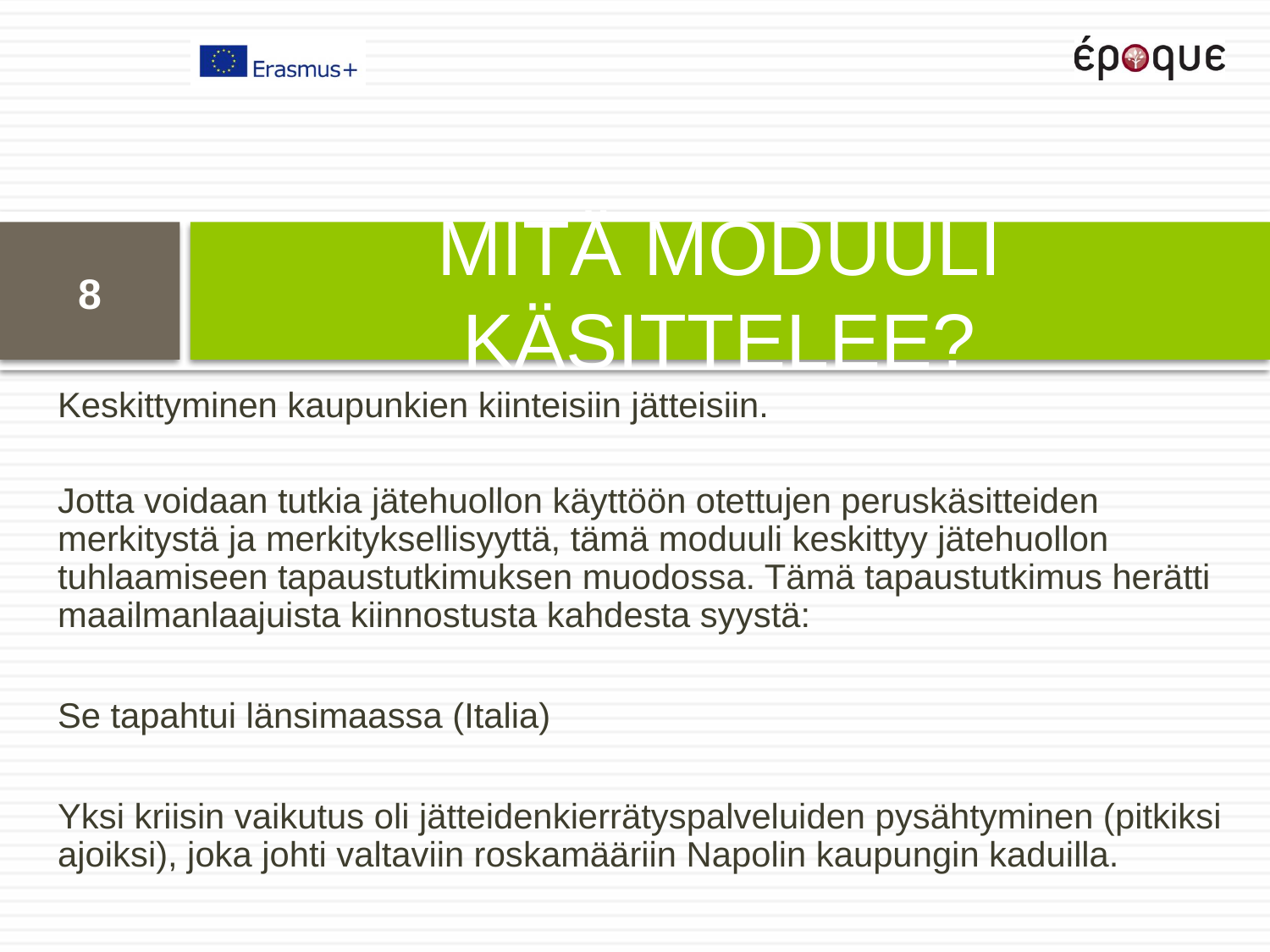

MITÄ MODUULI KÄSITTELEE?
8
Keskittyminen kaupunkien kiinteisiin jätteisiin.

Jotta voidaan tutkia jätehuollon käyttöön otettujen peruskäsitteiden merkitystä ja merkityksellisyyttä, tämä moduuli keskittyy jätehuollon tuhlaamiseen tapaustutkimuksen muodossa. Tämä tapaustutkimus herätti maailmanlaajuista kiinnostusta kahdesta syystä:

Se tapahtui länsimaassa (Italia)

Yksi kriisin vaikutus oli jätteidenkierrätyspalveluiden pysähtyminen (pitkiksi ajoiksi), joka johti valtaviin roskamääriin Napolin kaupungin kaduilla.